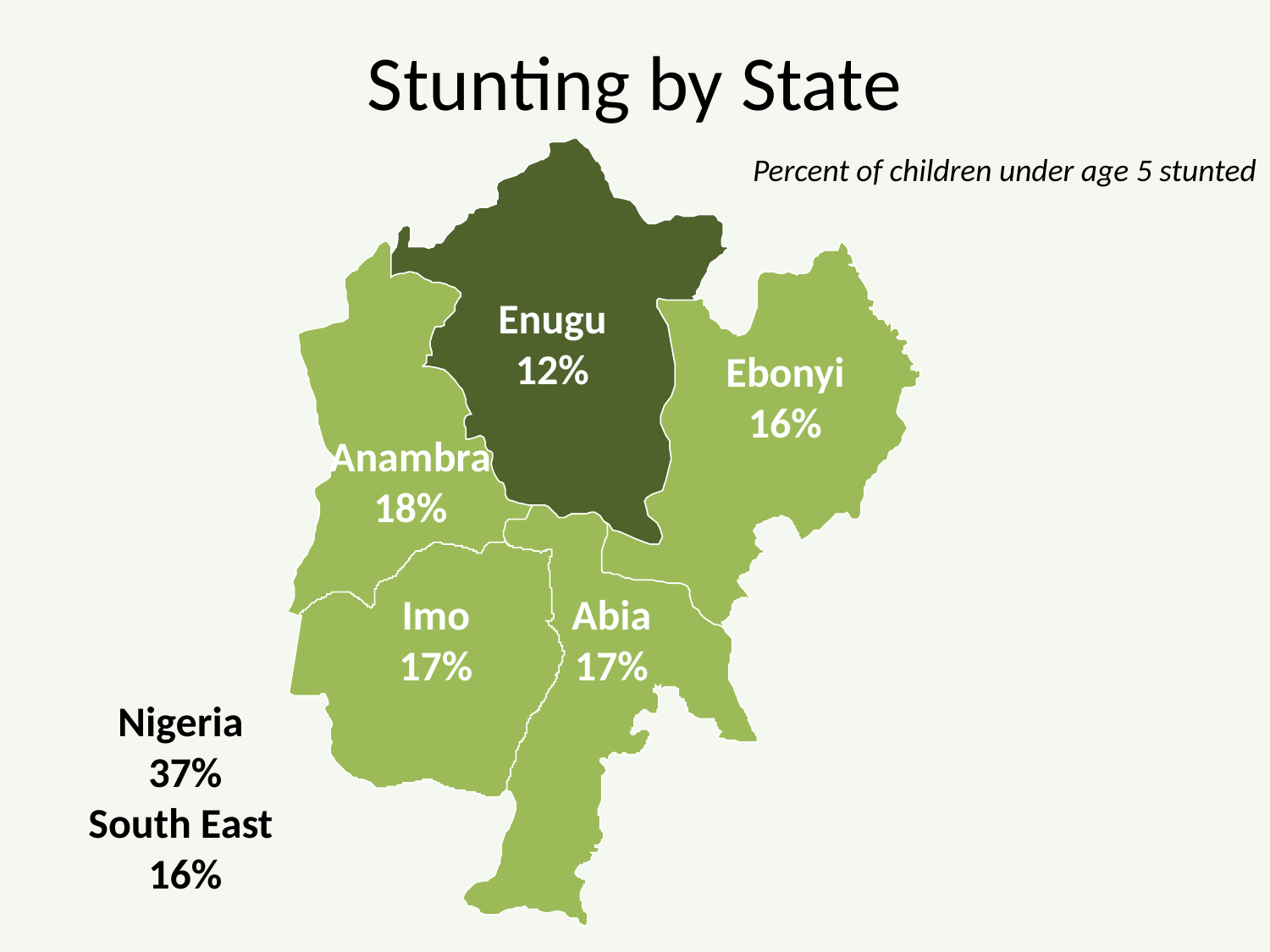

# Stunting by State

Percent of children under age 5 stunted
Enugu
12%
Ebonyi
16%
Anambra
18%
Imo
17%
Abia
17%
Nigeria
37%
South East
16%